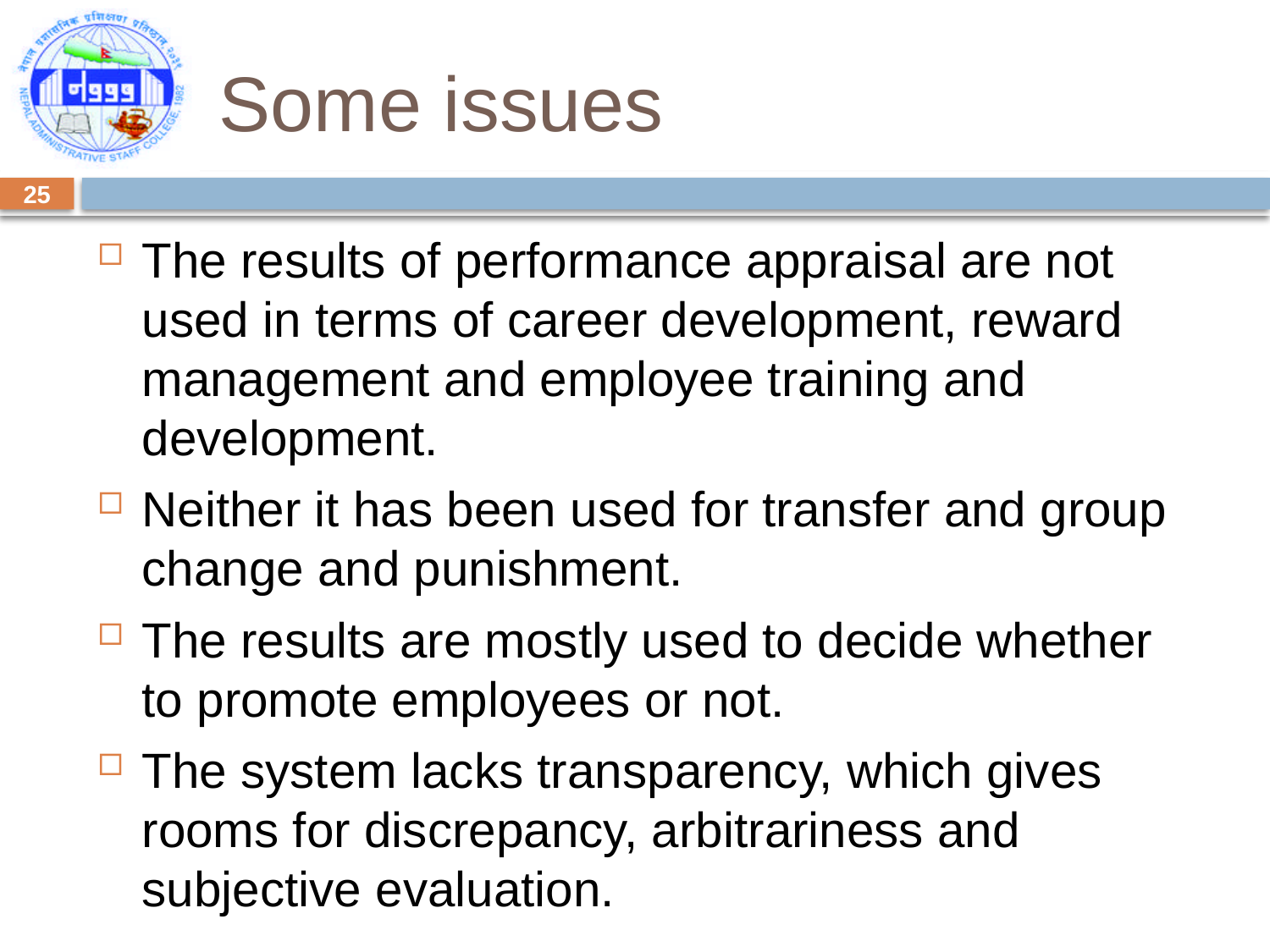

# Some issues
25
The results of performance appraisal are not used in terms of career development, reward management and employee training and development.
Neither it has been used for transfer and group change and punishment.
The results are mostly used to decide whether to promote employees or not.
The system lacks transparency, which gives rooms for discrepancy, arbitrariness and subjective evaluation.